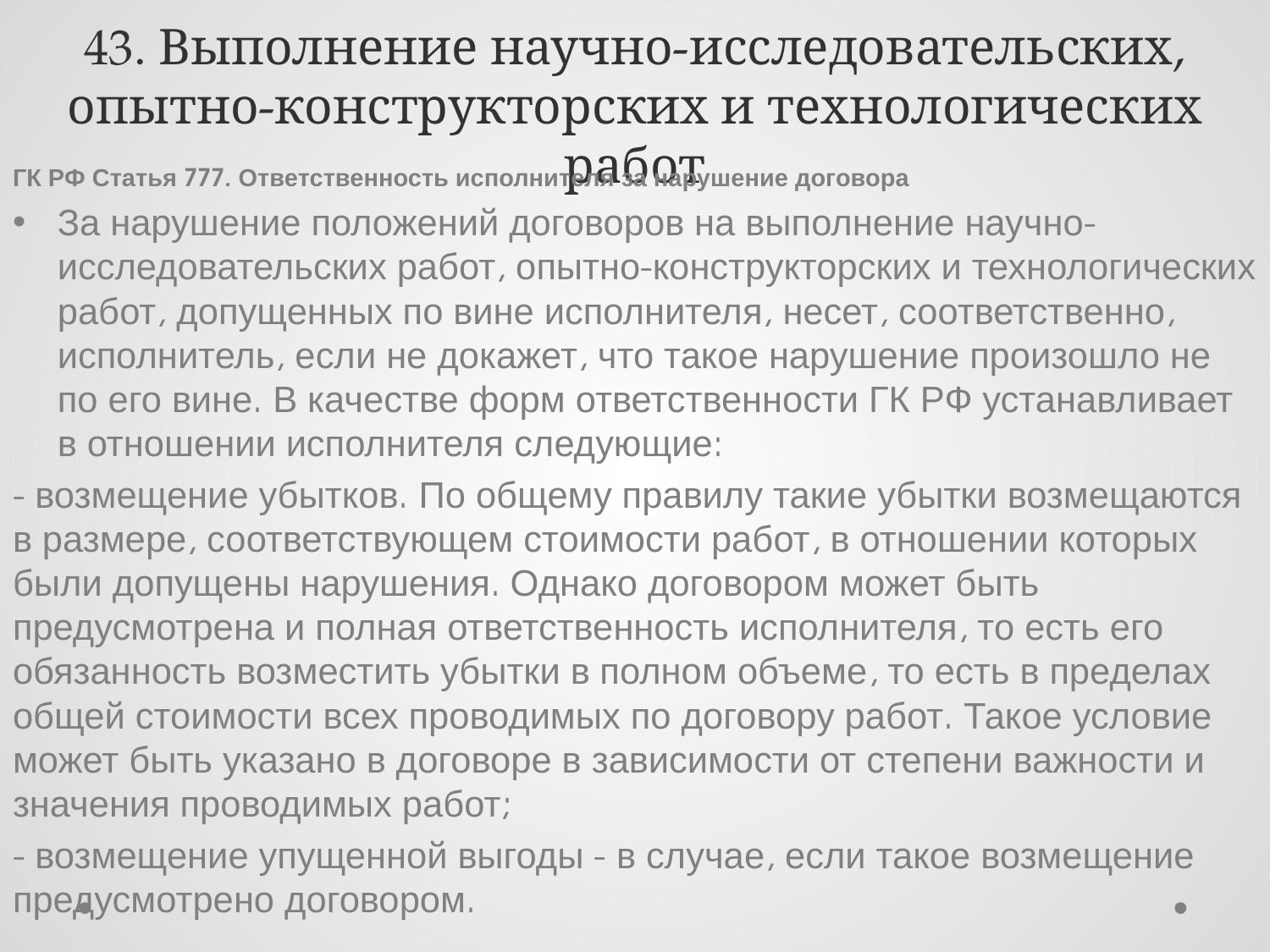

# 43. Выполнение научно-исследовательских, опытно-конструкторских и технологических работ
ГК РФ Статья 777. Ответственность исполнителя за нарушение договора
За нарушение положений договоров на выполнение научно-исследовательских работ, опытно-конструкторских и технологических работ, допущенных по вине исполнителя, несет, соответственно, исполнитель, если не докажет, что такое нарушение произошло не по его вине. В качестве форм ответственности ГК РФ устанавливает в отношении исполнителя следующие:
- возмещение убытков. По общему правилу такие убытки возмещаются в размере, соответствующем стоимости работ, в отношении которых были допущены нарушения. Однако договором может быть предусмотрена и полная ответственность исполнителя, то есть его обязанность возместить убытки в полном объеме, то есть в пределах общей стоимости всех проводимых по договору работ. Такое условие может быть указано в договоре в зависимости от степени важности и значения проводимых работ;
- возмещение упущенной выгоды - в случае, если такое возмещение предусмотрено договором.